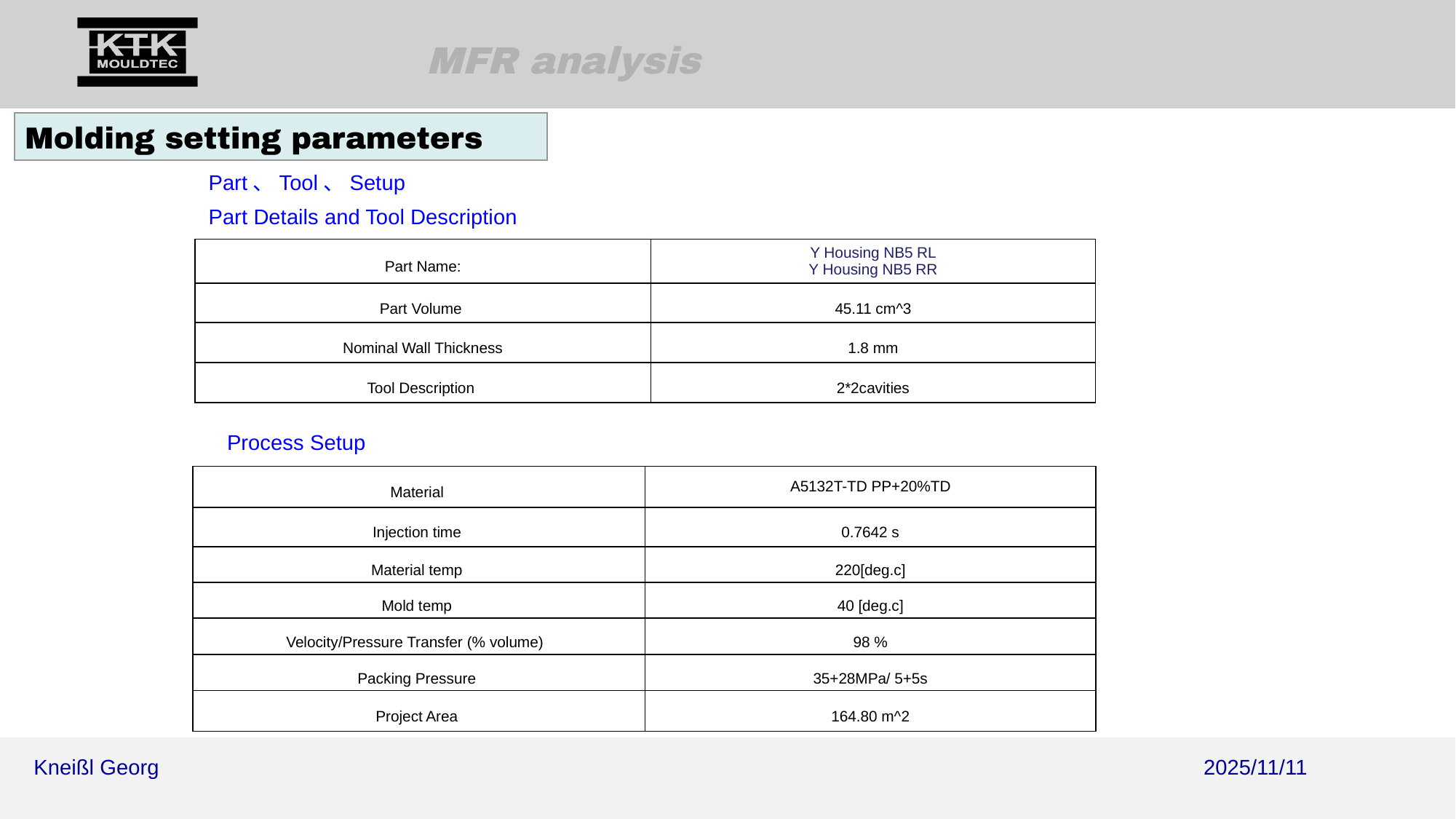

Molding setting parameters
Part、Tool、Setup
Part Details and Tool Description
| Part Name: | Y Housing NB5 RL Y Housing NB5 RR |
| --- | --- |
| Part Volume | 45.11 cm^3 |
| Nominal Wall Thickness | 1.8 mm |
| Tool Description | 2\*2cavities |
Process Setup
| Material | A5132T-TD PP+20%TD |
| --- | --- |
| Injection time | 0.7642 s |
| Material temp | 220[deg.c] |
| Mold temp | 40 [deg.c] |
| Velocity/Pressure Transfer (% volume) | 98 % |
| Packing Pressure | 35+28MPa/ 5+5s |
| Project Area | 164.80 m^2 |
2025/11/11